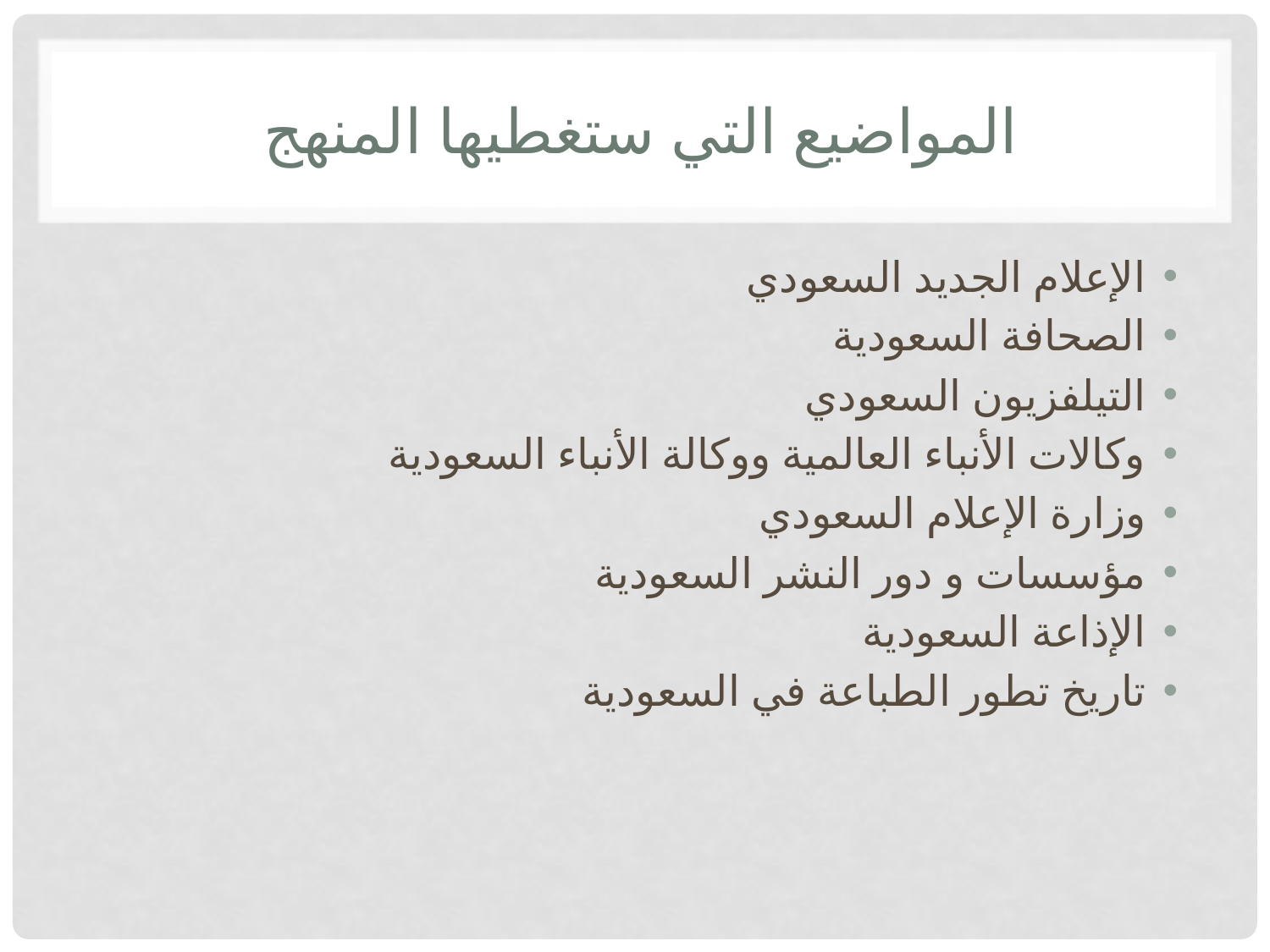

# المواضيع التي ستغطيها المنهج
الإعلام الجديد السعودي
الصحافة السعودية
التيلفزيون السعودي
وكالات الأنباء العالمية ووكالة الأنباء السعودية
وزارة الإعلام السعودي
مؤسسات و دور النشر السعودية
الإذاعة السعودية
تاريخ تطور الطباعة في السعودية